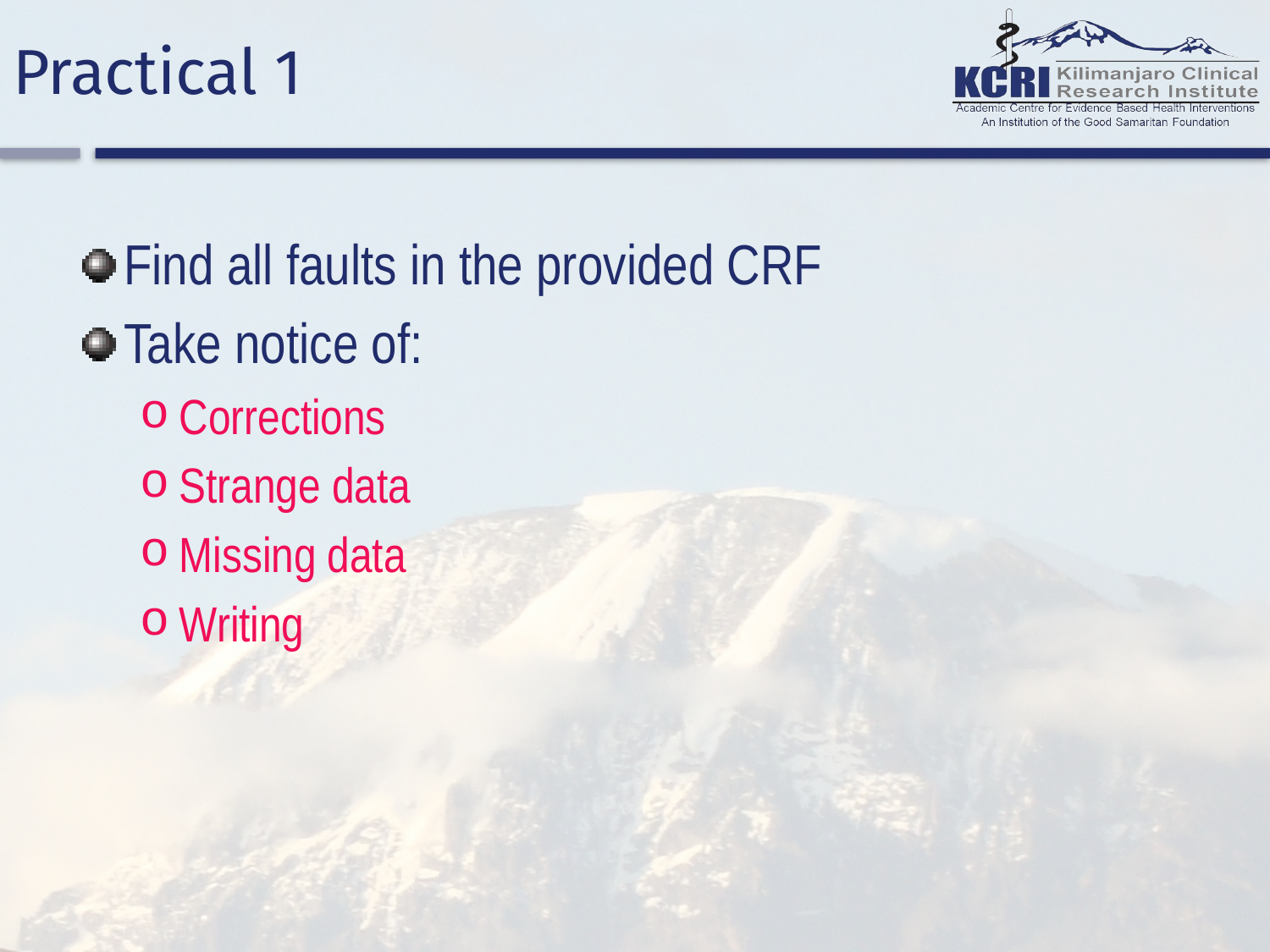

# Practical 1
Find all faults in the provided CRF
Take notice of:
Corrections
Strange data
Missing data
Writing